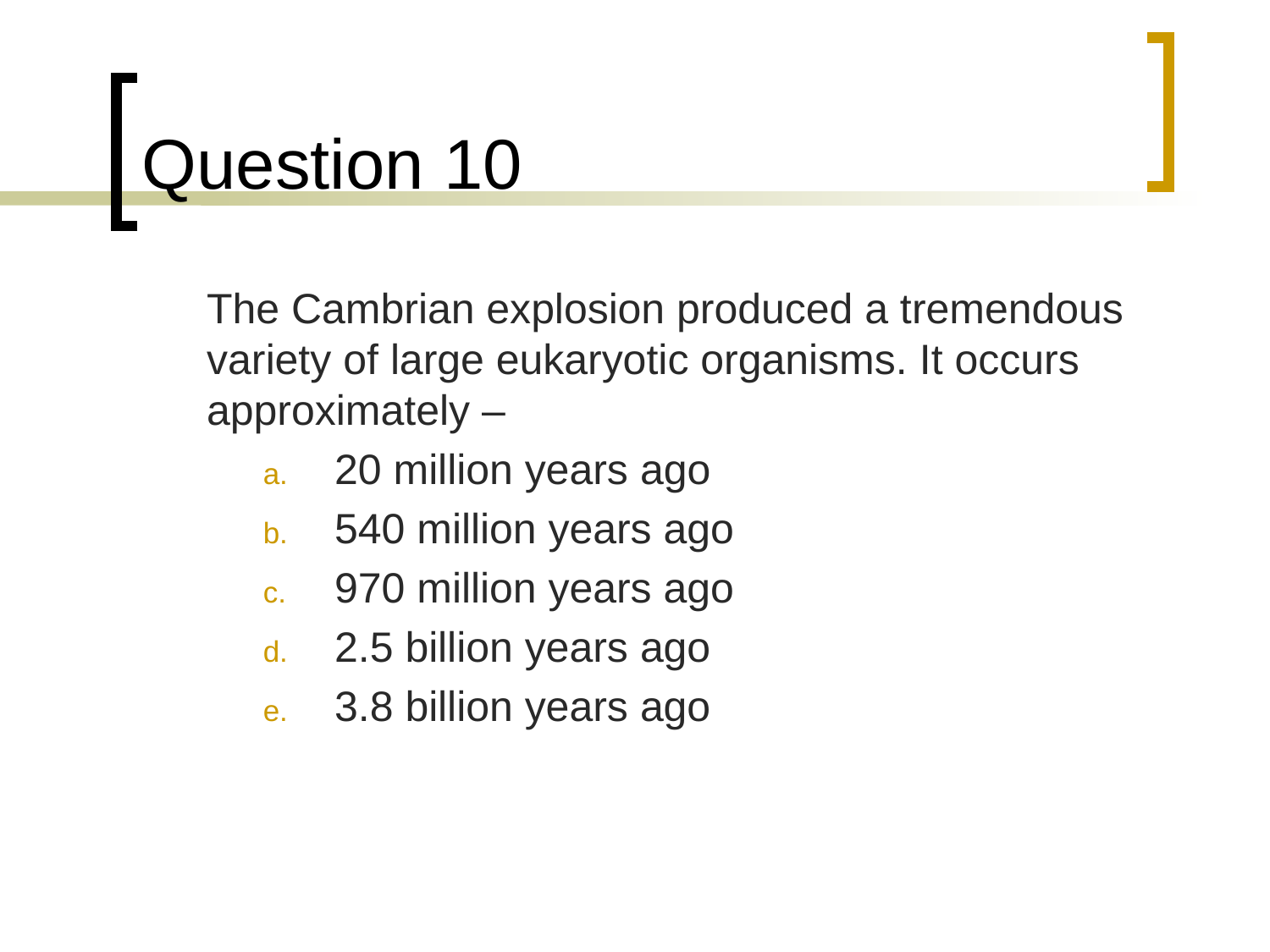

# Question 10
	The Cambrian explosion produced a tremendous variety of large eukaryotic organisms. It occurs approximately –
20 million years ago
540 million years ago
970 million years ago
2.5 billion years ago
3.8 billion years ago